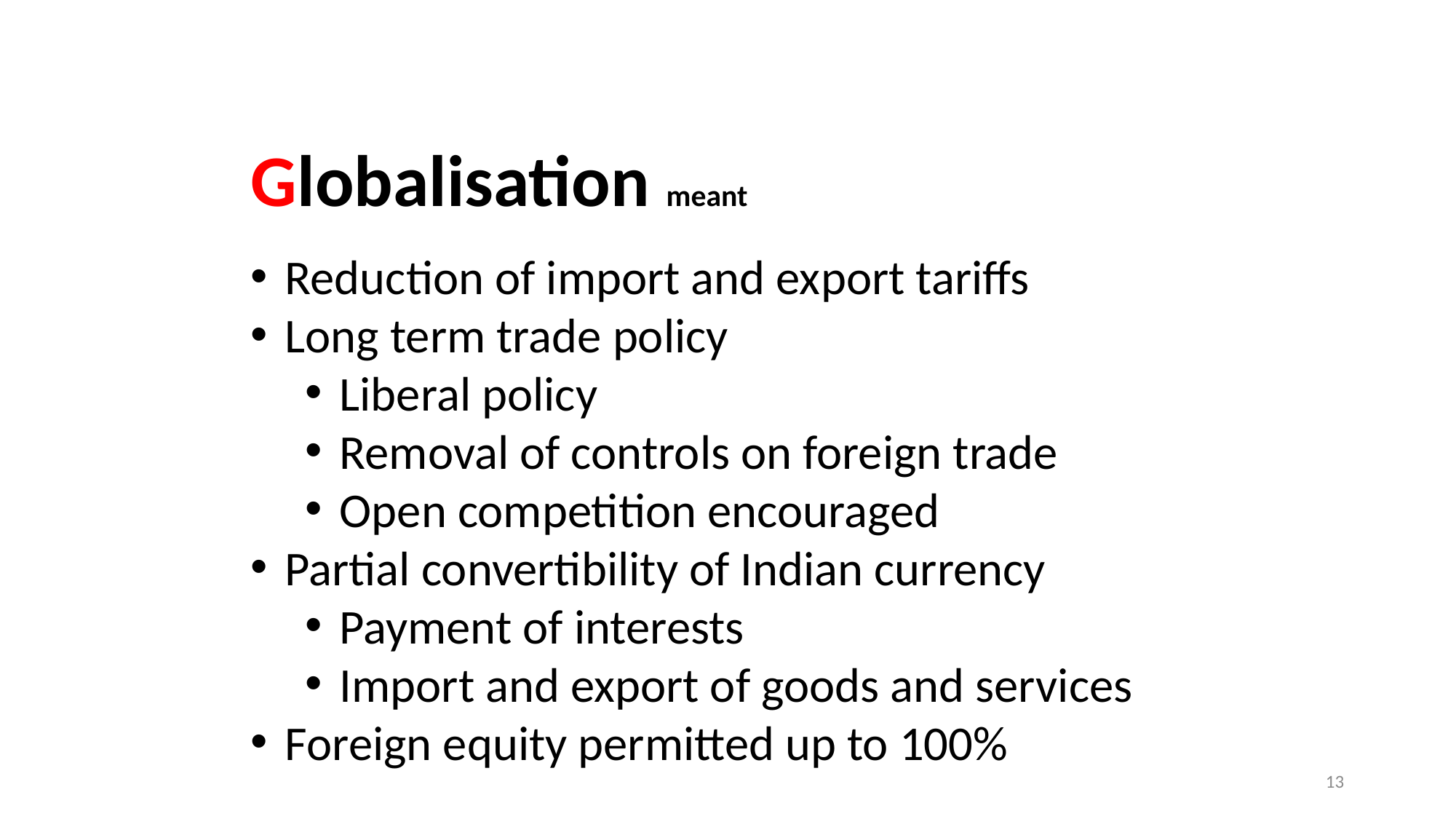

Globalisation meant
Reduction of import and export tariffs
Long term trade policy
Liberal policy
Removal of controls on foreign trade
Open competition encouraged
Partial convertibility of Indian currency
Payment of interests
Import and export of goods and services
Foreign equity permitted up to 100%
13